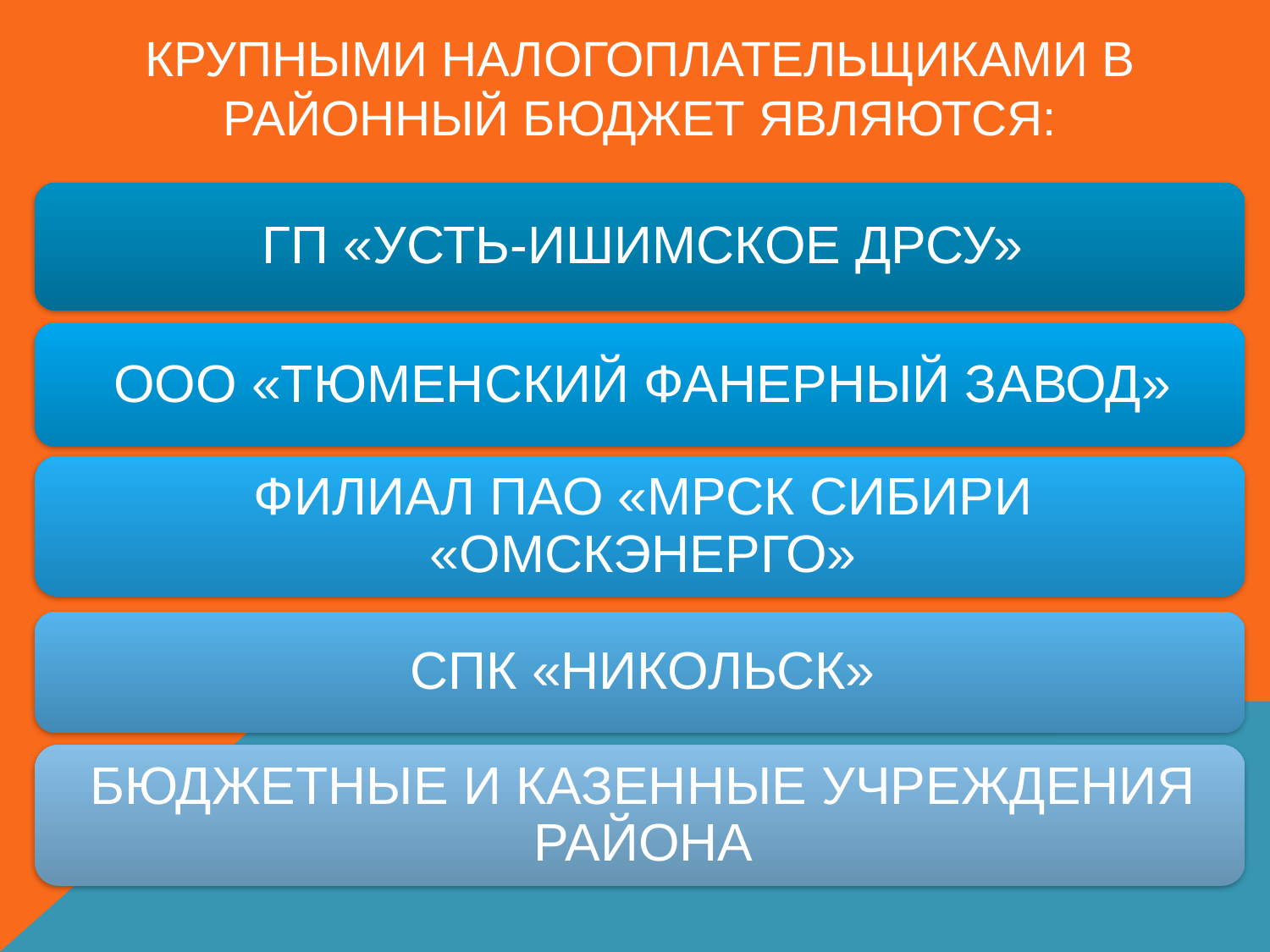

# Крупными налогоплательщиками в районный бюджет являются:
ГП «УСТЬ-ИШИМСКОЕ ДРСУ»
ООО «ТЮМЕНСКИЙ ФАНЕРНЫЙ ЗАВОД»
ФИЛИАЛ ПАО «МРСК СИБИРИ «ОМСКЭНЕРГО»
СПК «НИКОЛЬСК»
БЮДЖЕТНЫЕ И КАЗЕННЫЕ УЧРЕЖДЕНИЯ РАЙОНА